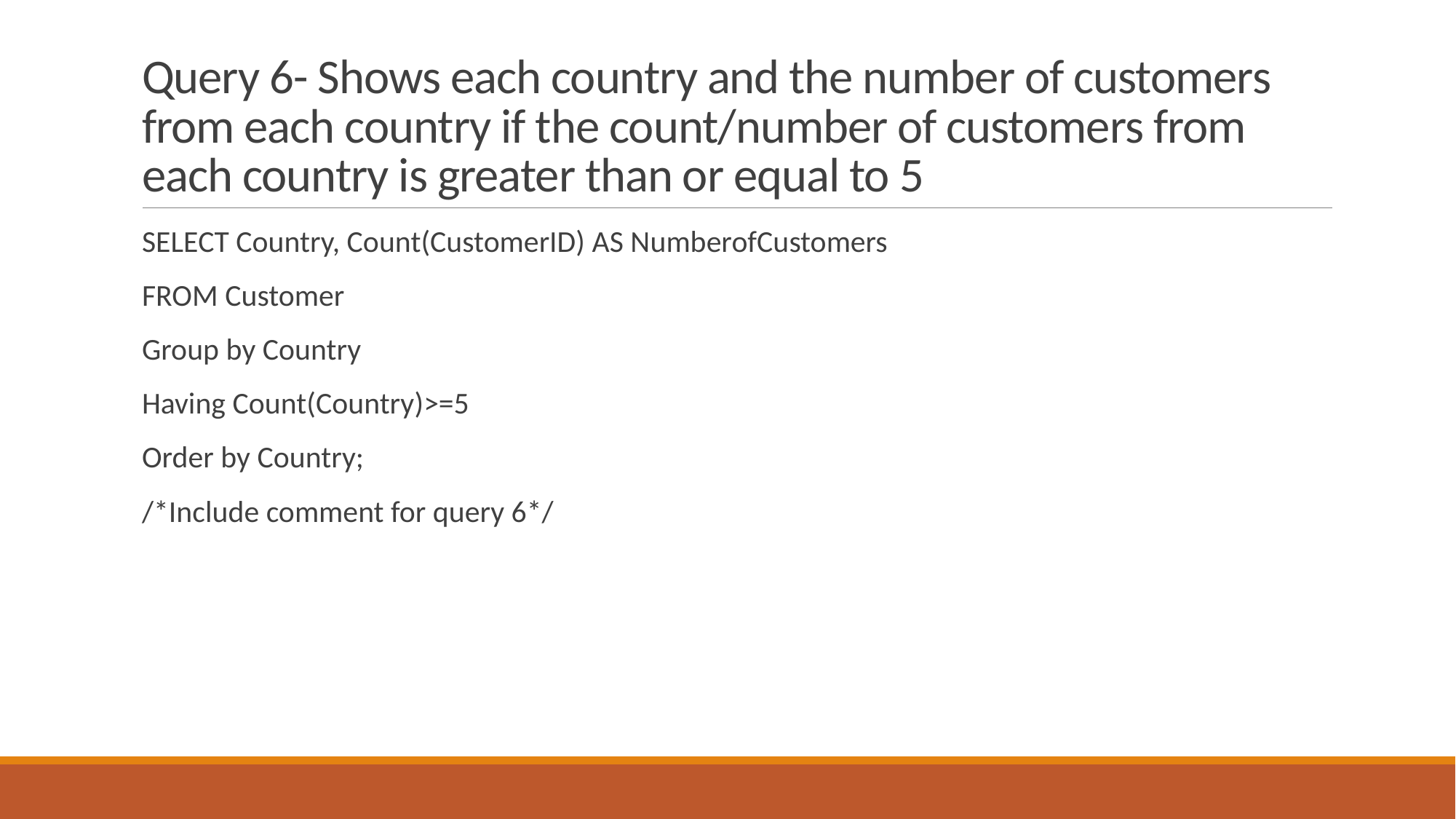

# Query 6- Shows each country and the number of customers from each country if the count/number of customers from each country is greater than or equal to 5
SELECT Country, Count(CustomerID) AS NumberofCustomers
FROM Customer
Group by Country
Having Count(Country)>=5
Order by Country;
/*Include comment for query 6*/